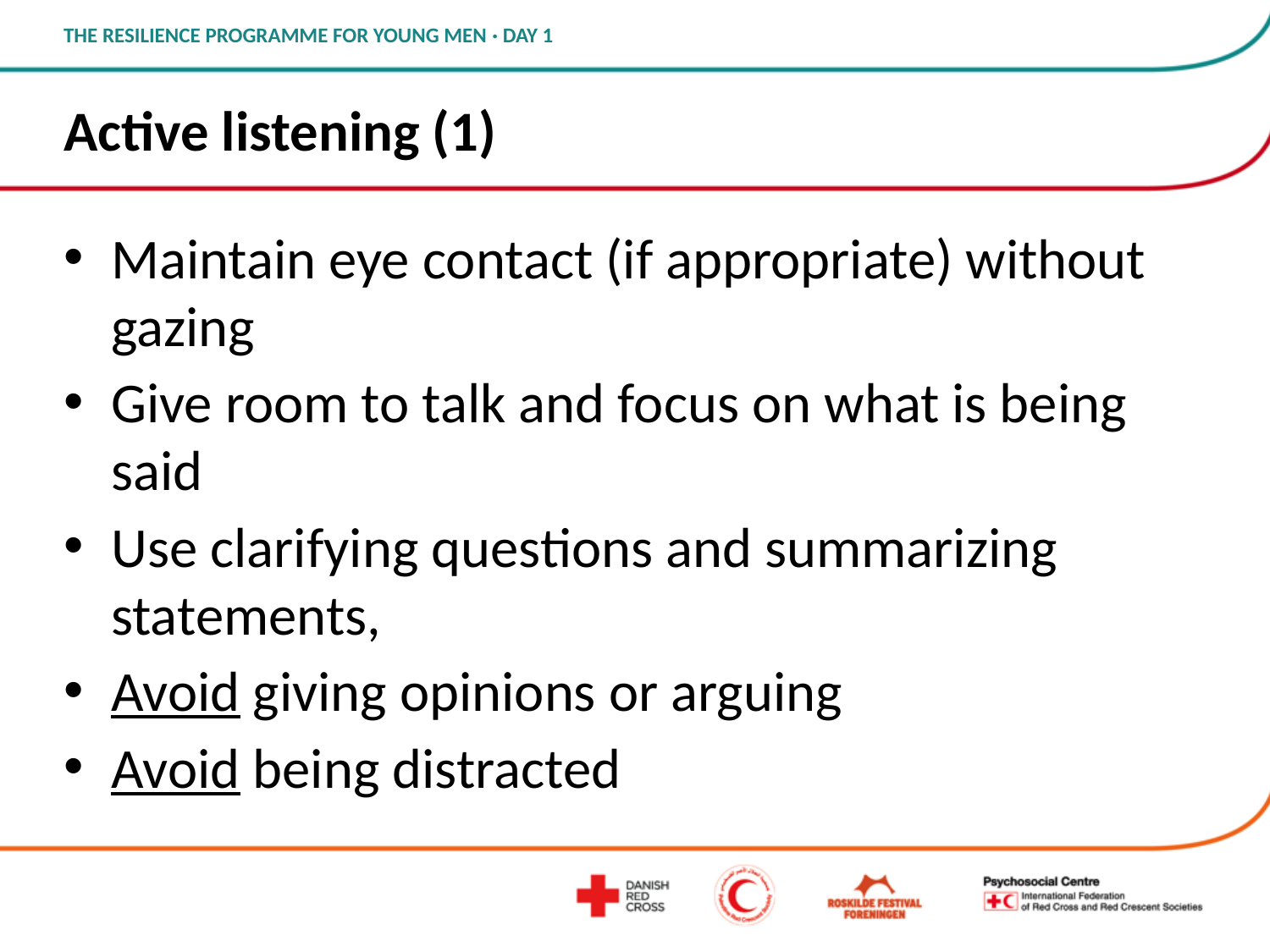

# Active listening (1)
Maintain eye contact (if appropriate) without gazing
Give room to talk and focus on what is being said
Use clarifying questions and summarizing statements,
Avoid giving opinions or arguing
Avoid being distracted